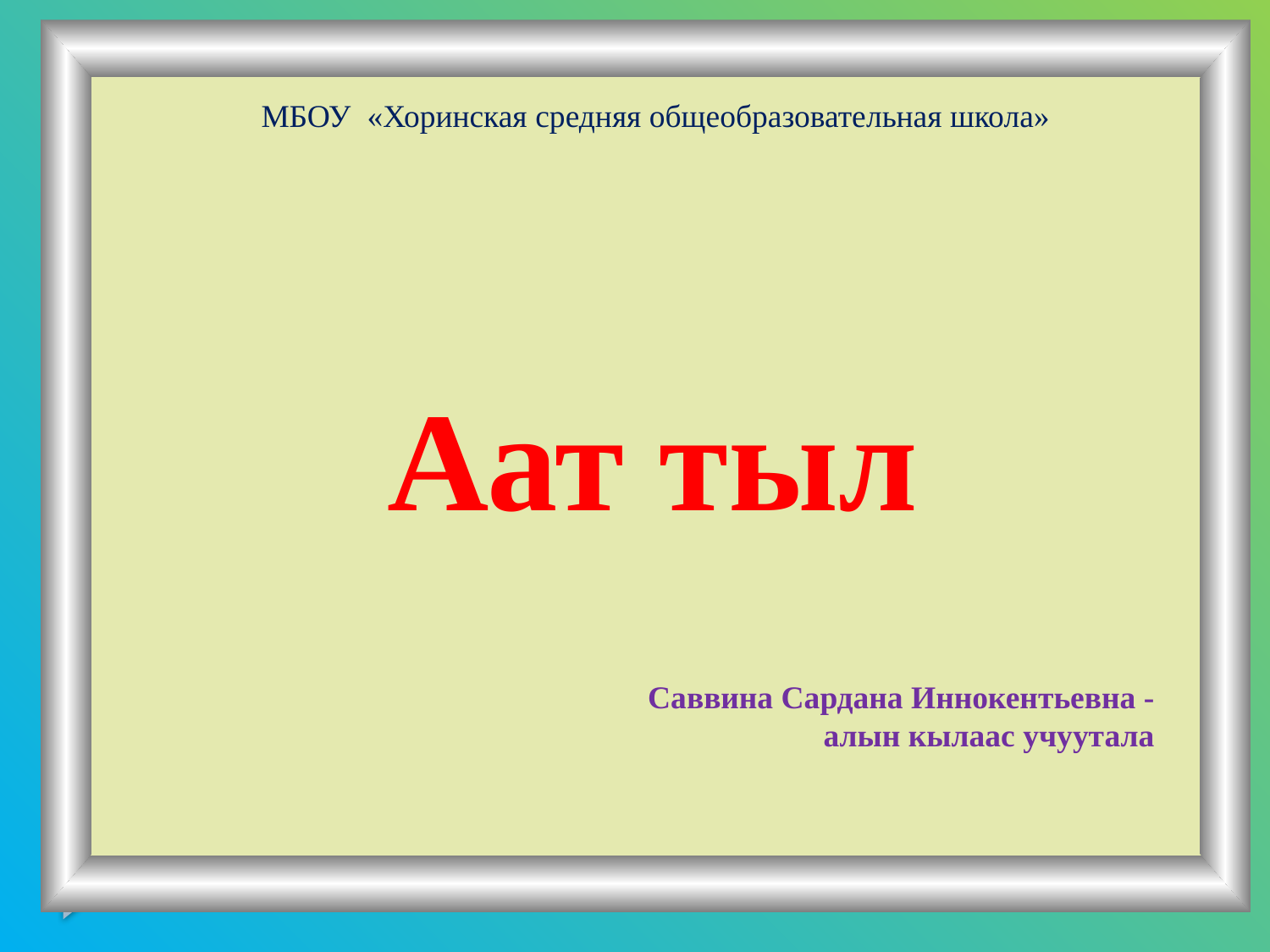

МБОУ  «Хоринская средняя общеобразовательная школа»

Аат тыл
#
Саввина Сардана Иннокентьевна -
алын кылаас учуутала